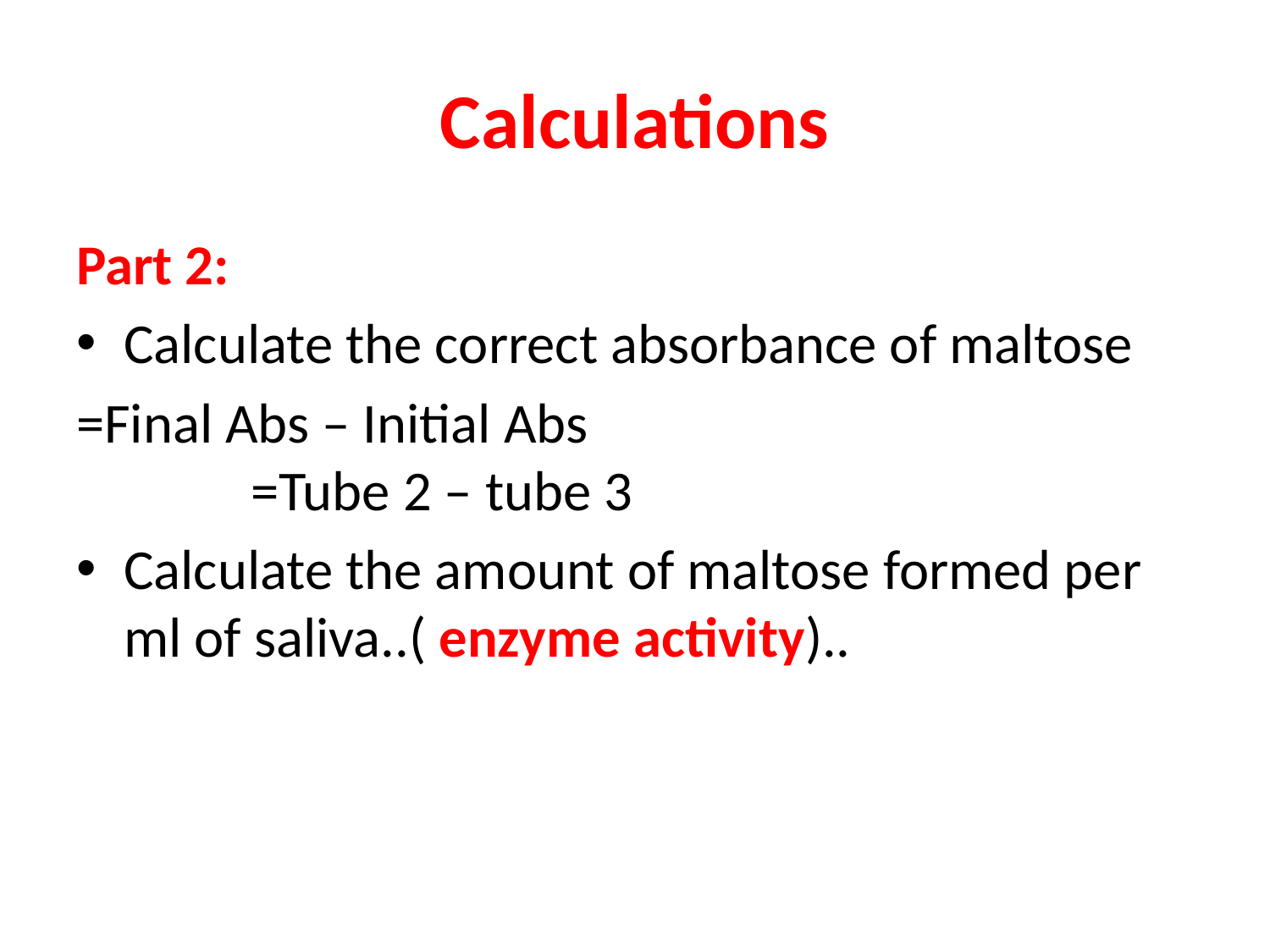

# Calculations
Part 2:
Calculate the correct absorbance of maltose
=Final Abs – Initial Abs                                                          =Tube 2 – tube 3
Calculate the amount of maltose formed per ml of saliva..( enzyme activity)..